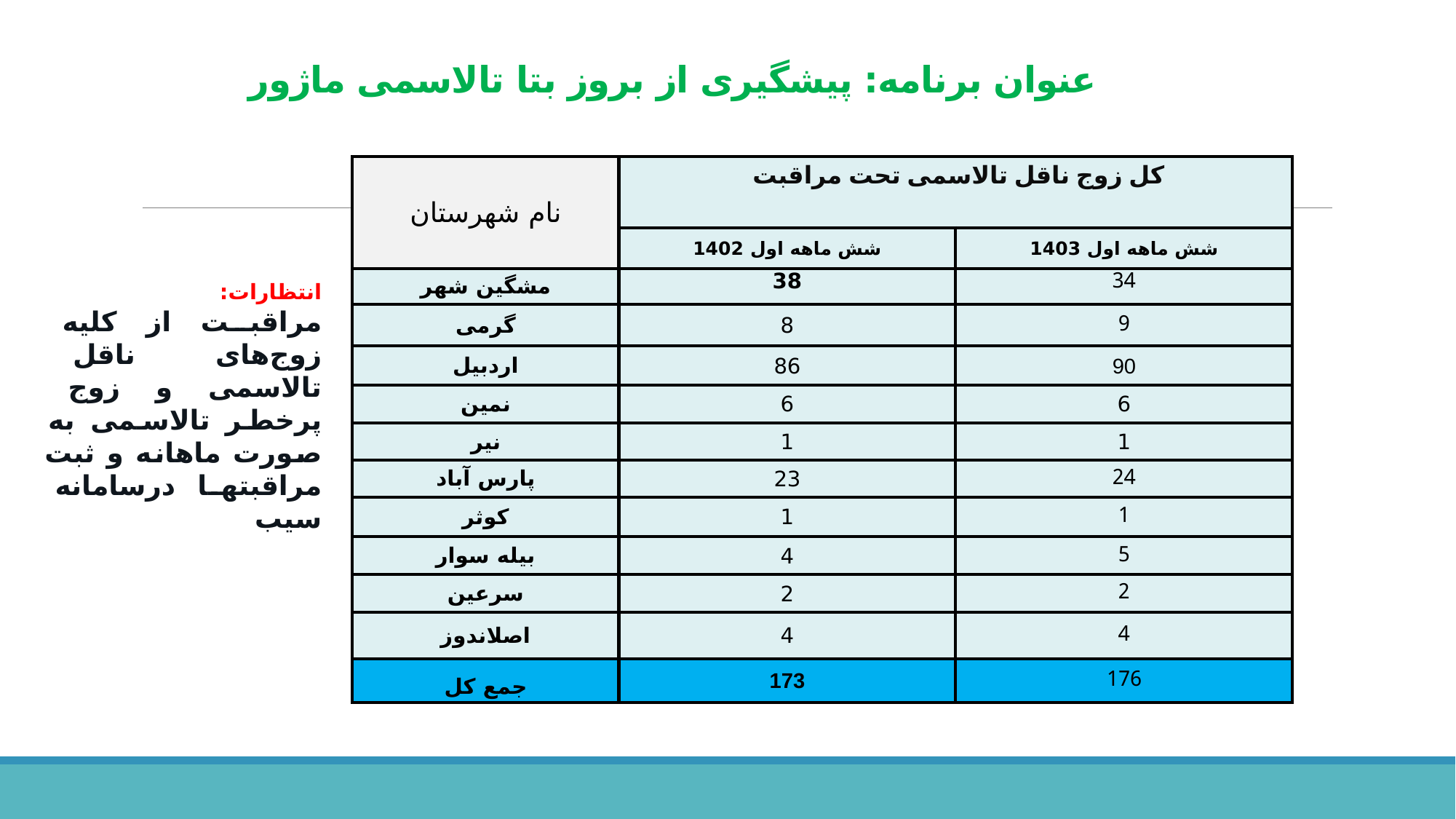

# عنوان برنامه: پیشگیری از بروز بتا تالاسمی ماژور
| نام شهرستان | کل زوج ناقل تالاسمی تحت مراقبت |  |
| --- | --- | --- |
|  | شش ماهه اول 1402 | شش ماهه اول 1403 |
| مشگین شهر | 38 | 34 |
| گرمی | 8 | 9 |
| اردبیل | 86 | 90 |
| نمین | 6 | 6 |
| نیر | 1 | 1 |
| پارس آباد | 23 | 24 |
| کوثر | 1 | 1 |
| بیله سوار | 4 | 5 |
| سرعین | 2 | 2 |
| اصلاندوز | 4 | 4 |
| جمع کل | 173 | 176 |
انتظارات:
مراقبت از کلیه زوج‌های  ناقل تالاسمی و زوج پرخطر تالاسمی به صورت ماهانه و ثبت مراقبتها درسامانه سیب